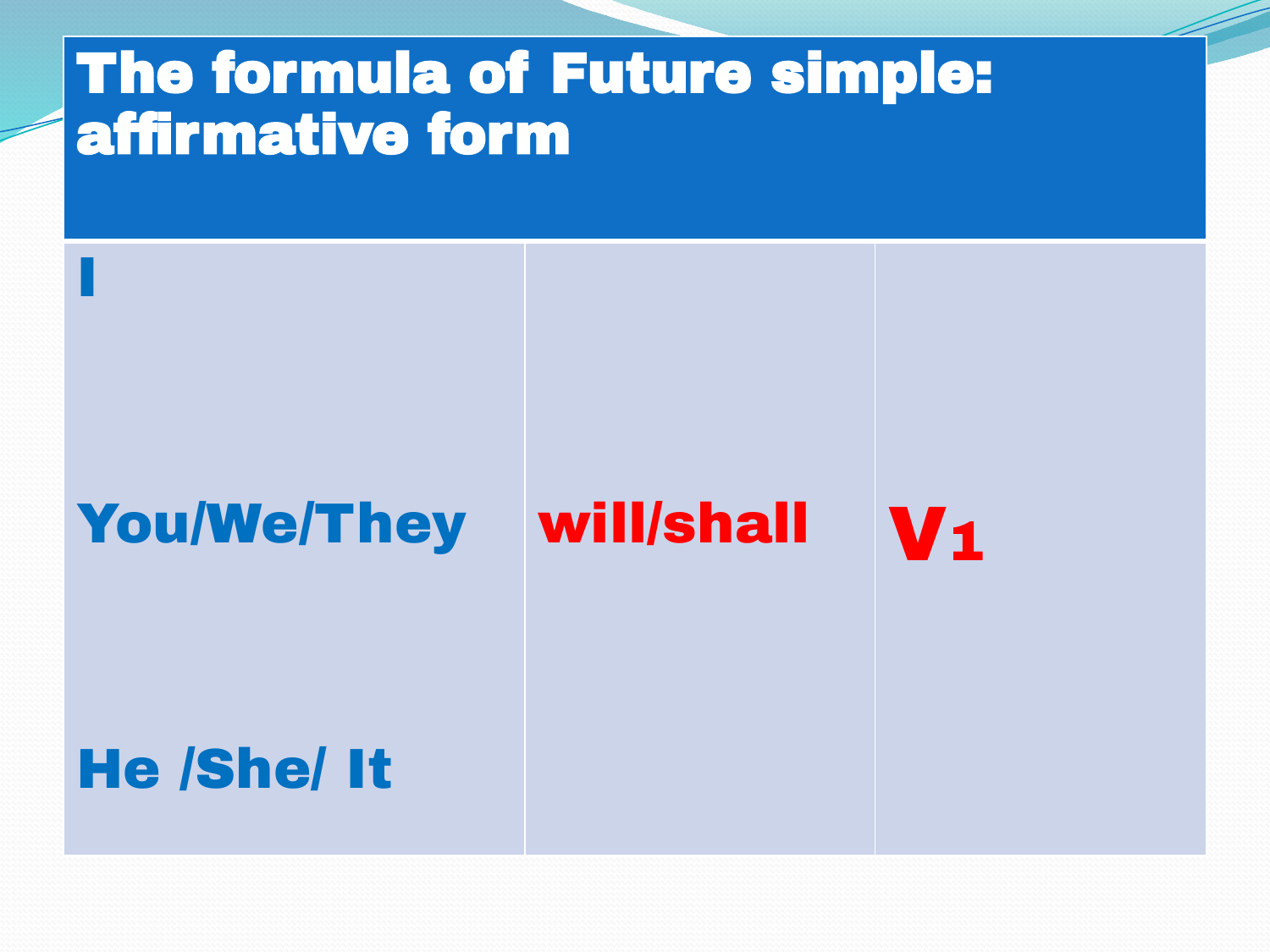

| The formula of Future simple: affirmative form |  |  |
| --- | --- | --- |
| I You/We/They He /She/ It | will/shall | V1 |
#